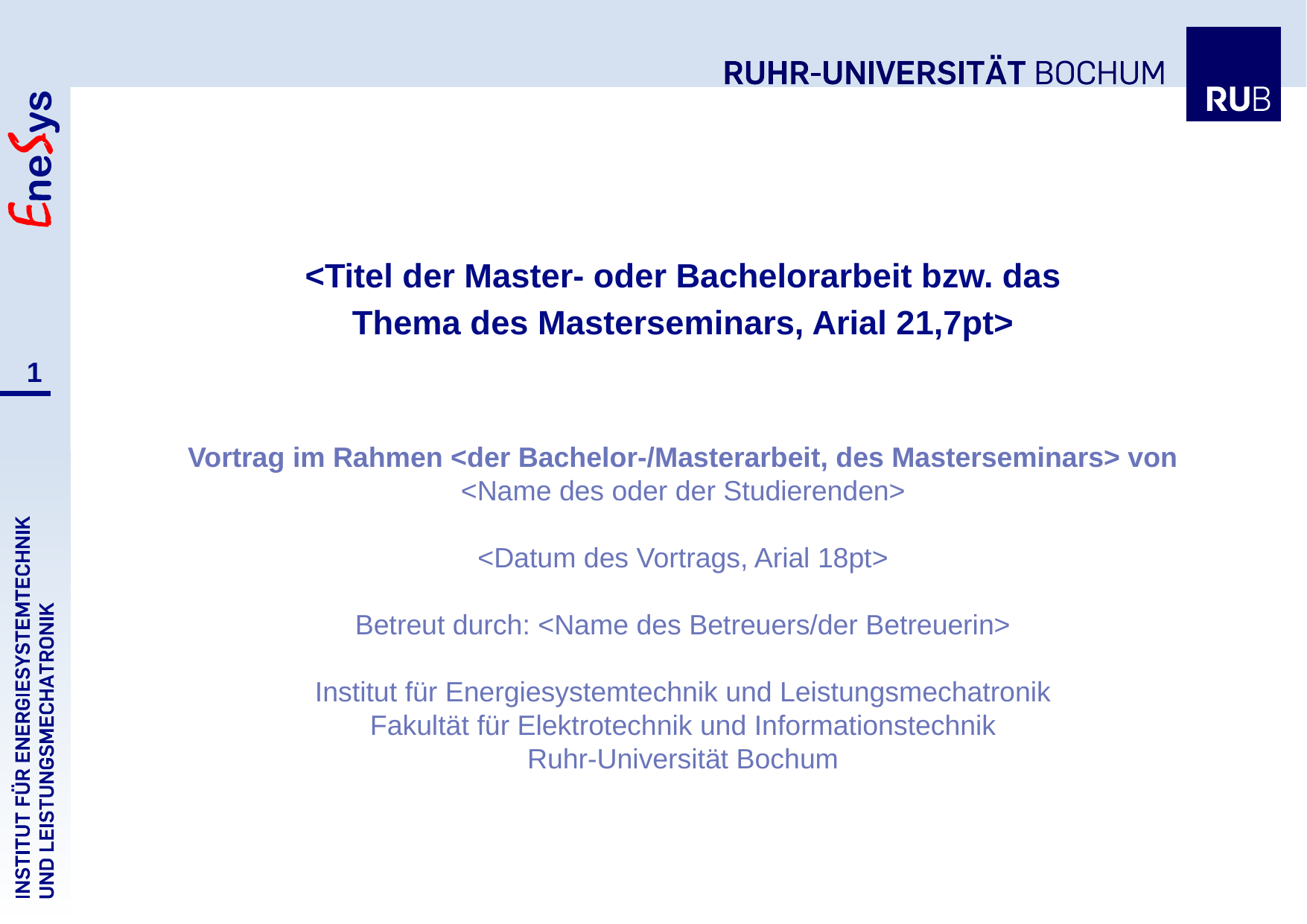

<Titel der Master- oder Bachelorarbeit bzw. das
Thema des Masterseminars, Arial 21,7pt>
Vortrag im Rahmen <der Bachelor-/Masterarbeit, des Masterseminars> von
<Name des oder der Studierenden>

<Datum des Vortrags, Arial 18pt>

Betreut durch: <Name des Betreuers/der Betreuerin>

Institut für Energiesystemtechnik und Leistungsmechatronik
Fakultät für Elektrotechnik und Informationstechnik
Ruhr-Universität Bochum